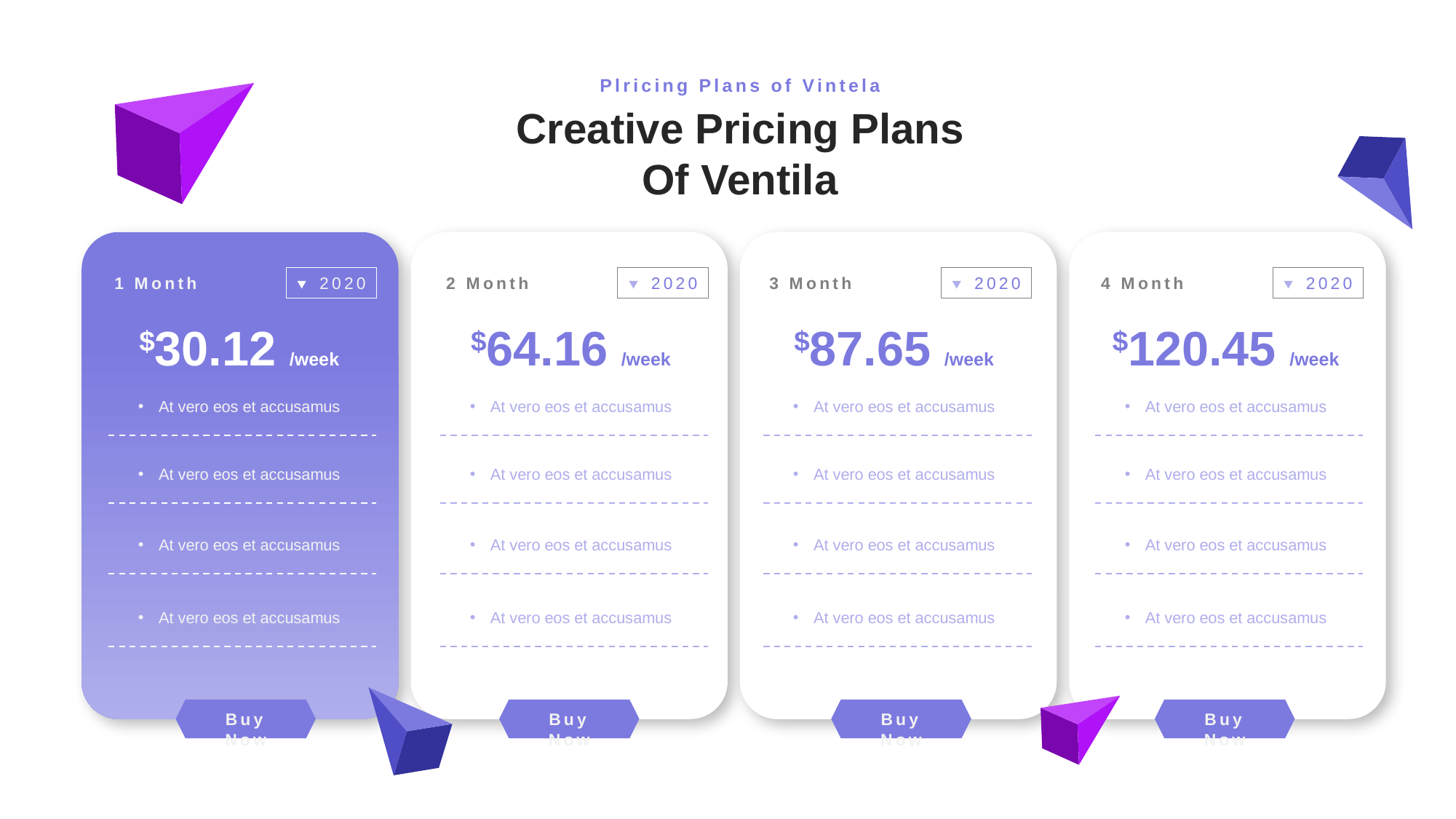

Plricing Plans of Vintela
Creative Pricing Plans Of Ventila

1 Month
2020
2 Month
2020
3 Month
2020
4 Month
2020

$30.12 /week
$64.16 /week
$87.65 /week
$120.45 /week
At vero eos et accusamus
At vero eos et accusamus
At vero eos et accusamus
At vero eos et accusamus
At vero eos et accusamus
At vero eos et accusamus
At vero eos et accusamus
At vero eos et accusamus
At vero eos et accusamus
At vero eos et accusamus
At vero eos et accusamus
At vero eos et accusamus
At vero eos et accusamus
At vero eos et accusamus
At vero eos et accusamus
At vero eos et accusamus

Buy Now
Buy Now
Buy Now
Buy Now